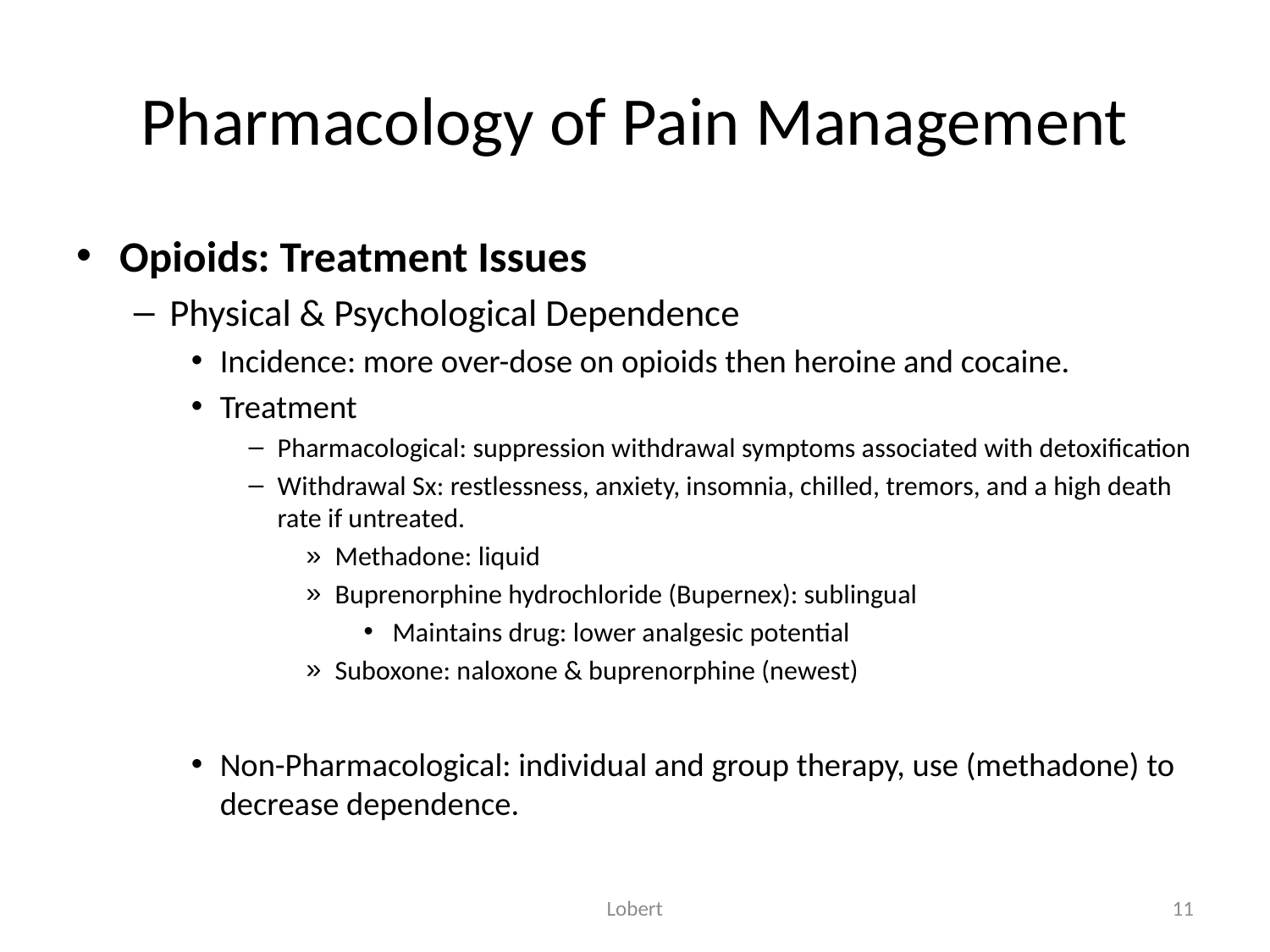

# Pharmacology of Pain Management
Opioids: Treatment Issues
Physical & Psychological Dependence
Incidence: more over-dose on opioids then heroine and cocaine.
Treatment
Pharmacological: suppression withdrawal symptoms associated with detoxification
Withdrawal Sx: restlessness, anxiety, insomnia, chilled, tremors, and a high death rate if untreated.
Methadone: liquid
Buprenorphine hydrochloride (Bupernex): sublingual
Maintains drug: lower analgesic potential
Suboxone: naloxone & buprenorphine (newest)

Non-Pharmacological: individual and group therapy, use (methadone) to decrease dependence.
Lobert
11